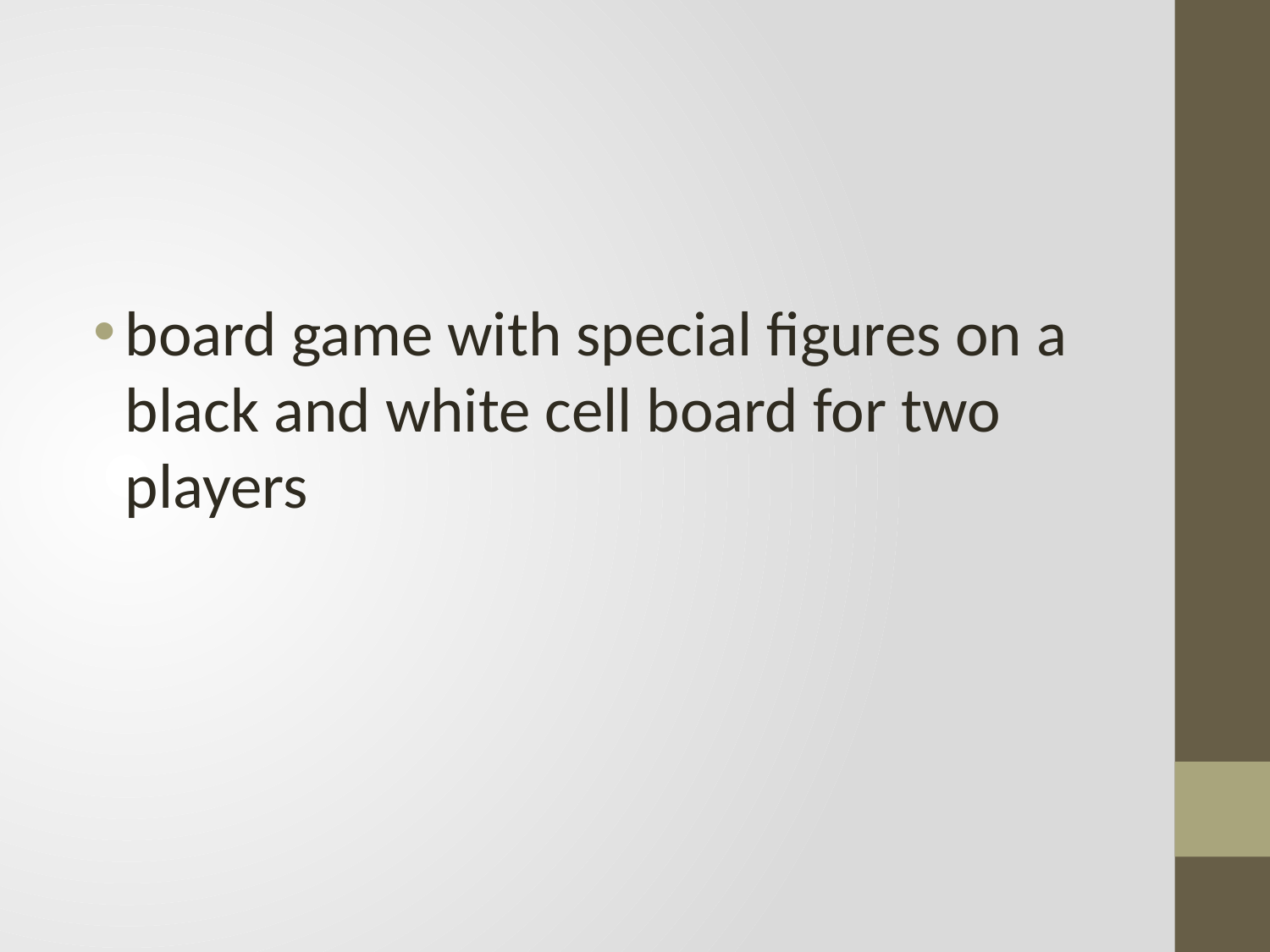

#
board game with special figures on a black and white cell board for two players